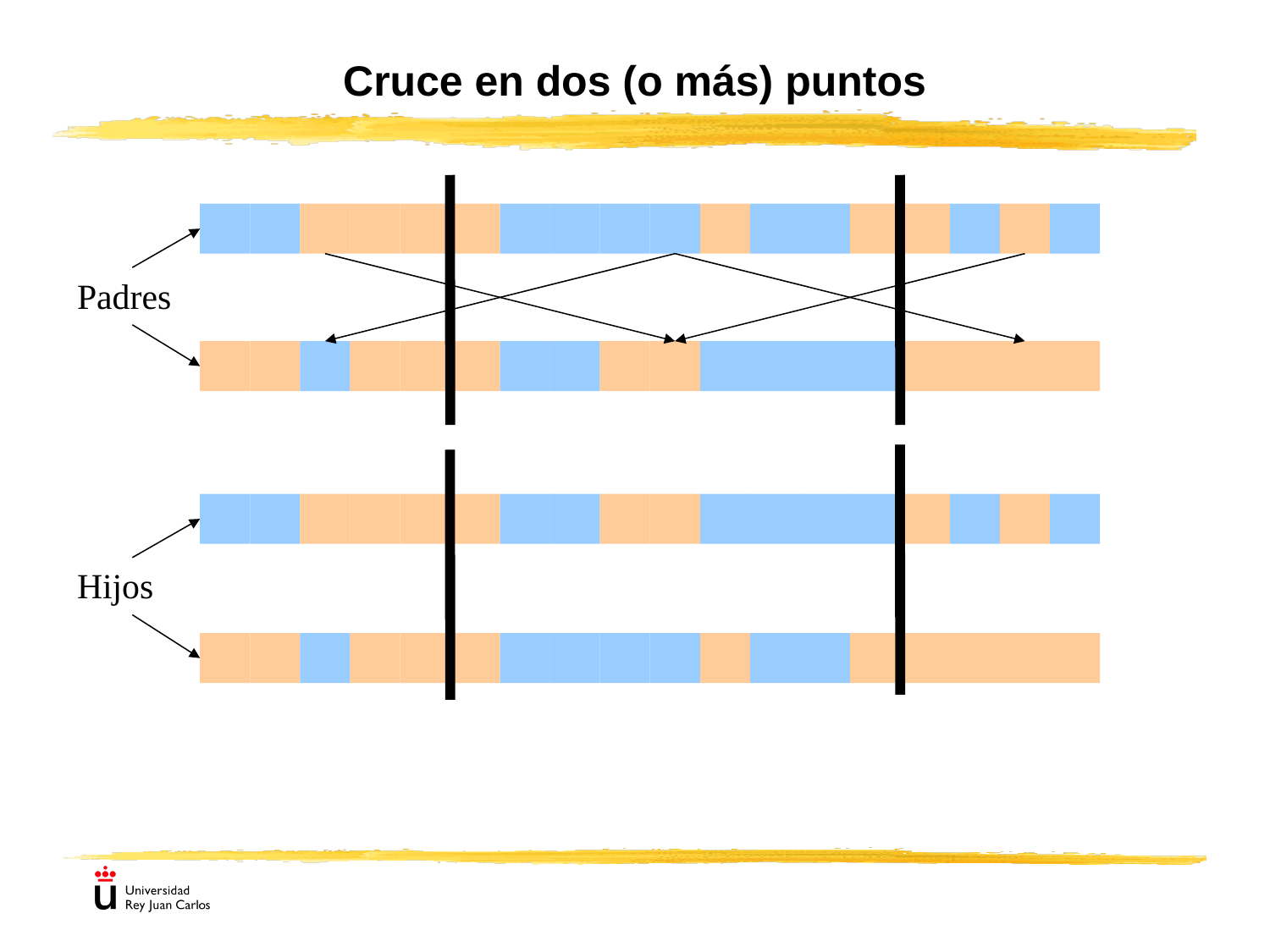

# Cruce en dos (o más) puntos

Padres

Hijos